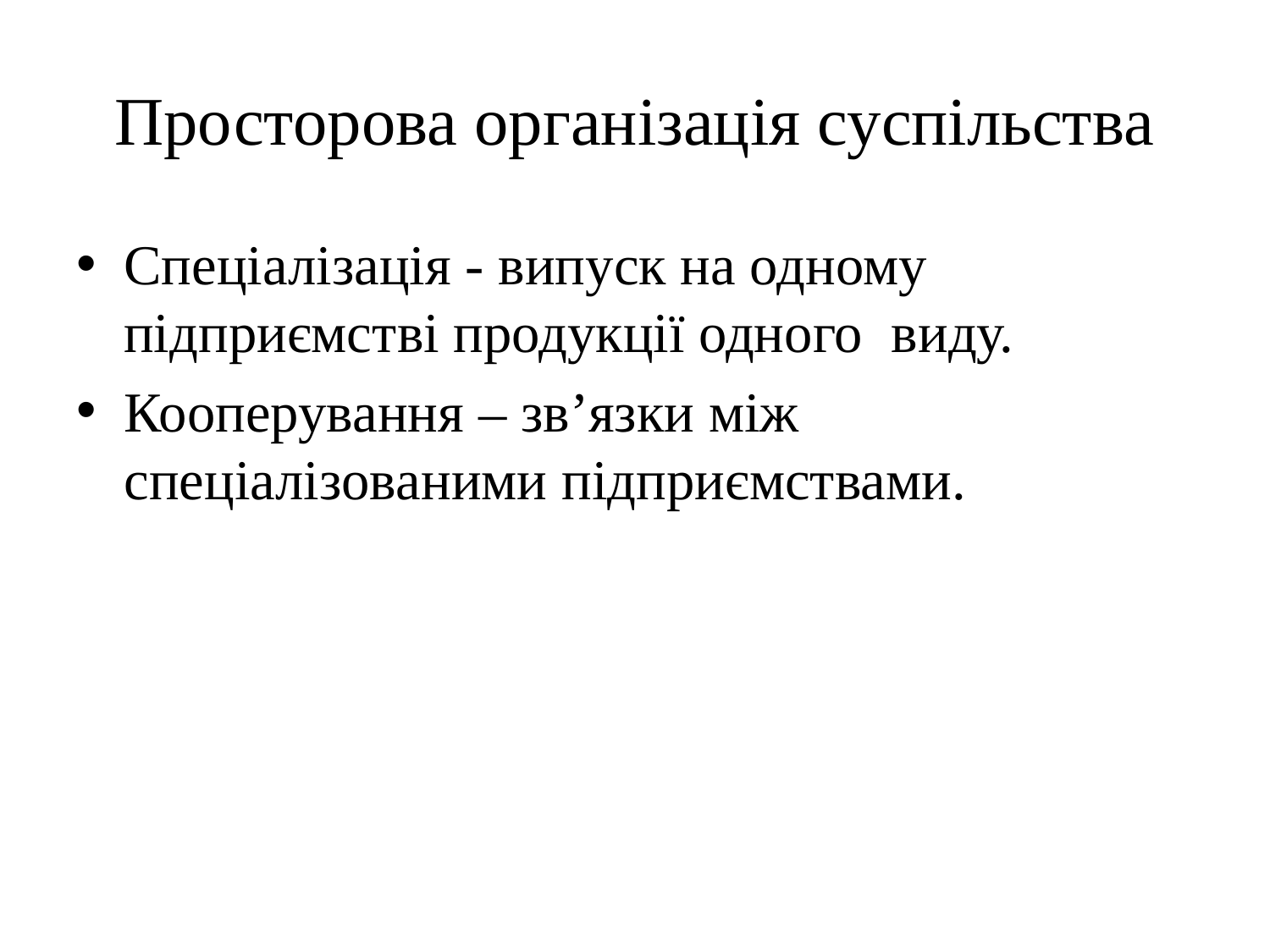

# Просторова організація суспільства
Спеціалізація - випуск на одному підприємстві продукції одного  виду.
Кооперування – зв’язки між спеціалізованими підприємствами.